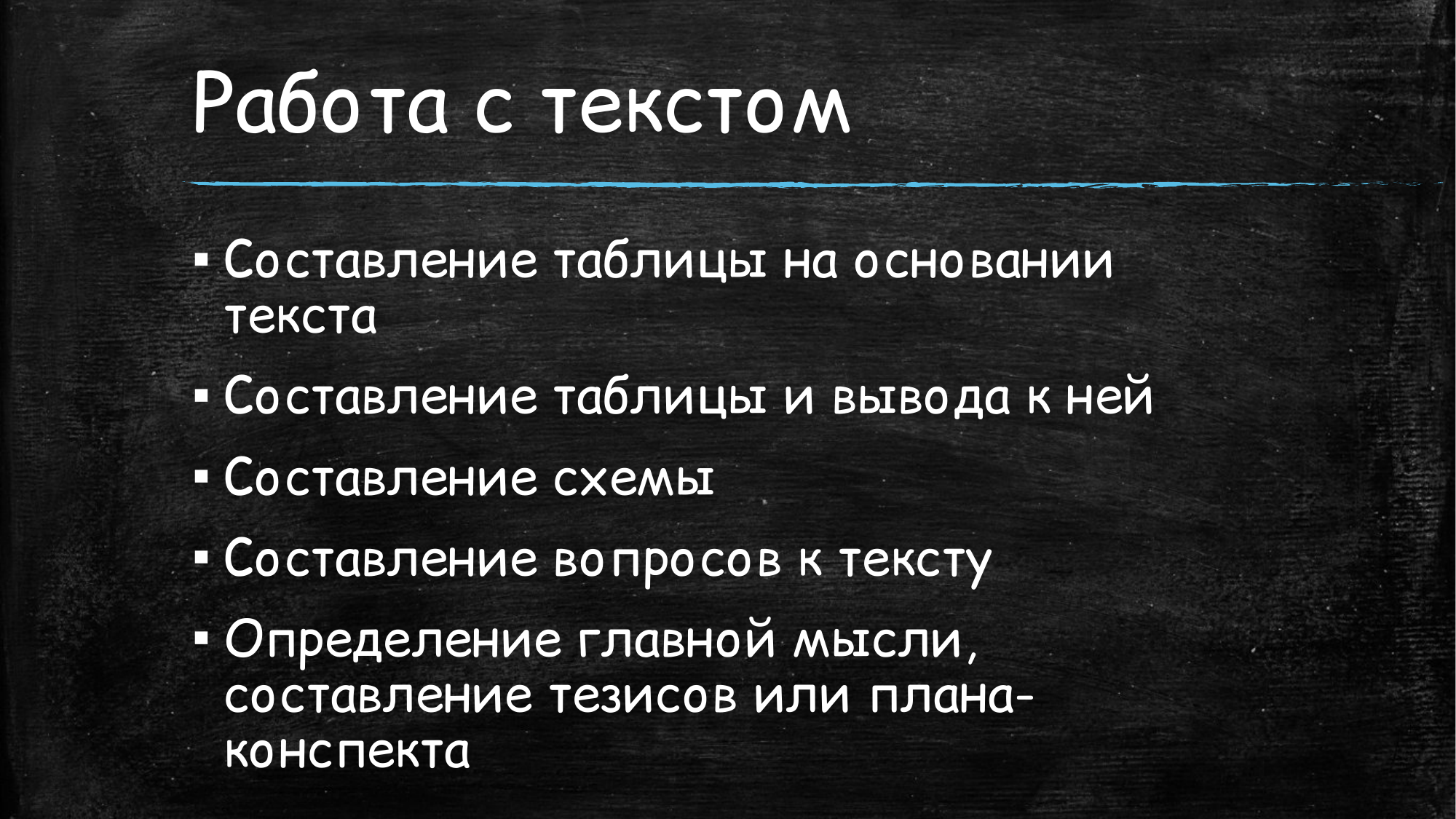

# Работа с текстом
Составление таблицы на основании текста
Составление таблицы и вывода к ней
Составление схемы
Составление вопросов к тексту
Определение главной мысли, составление тезисов или плана-конспекта